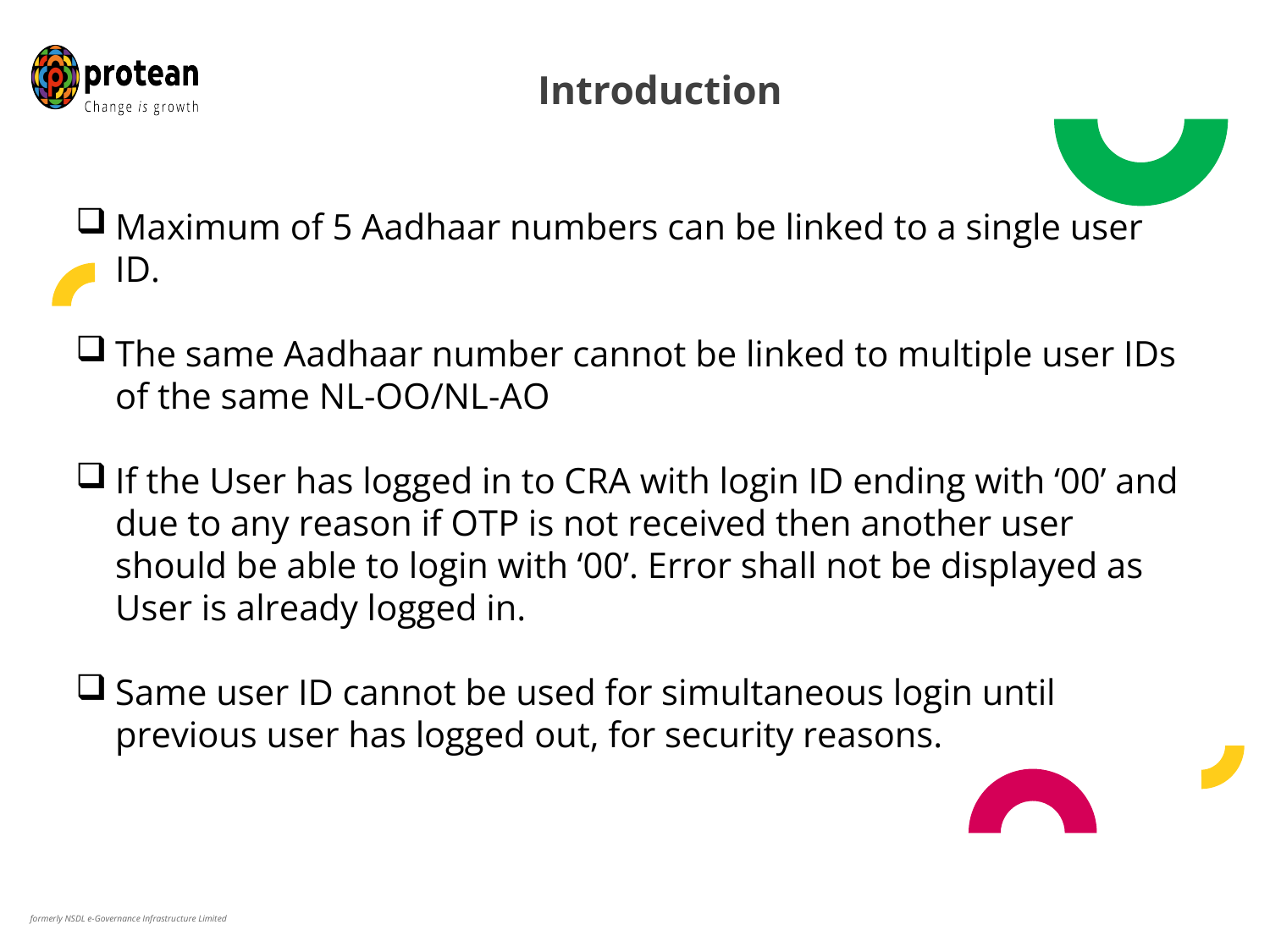

Introduction
Maximum of 5 Aadhaar numbers can be linked to a single user ID.

The same Aadhaar number cannot be linked to multiple user IDs of the same NL-OO/NL-AO

If the User has logged in to CRA with login ID ending with ‘00’ and due to any reason if OTP is not received then another user should be able to login with ‘00’. Error shall not be displayed as User is already logged in.

Same user ID cannot be used for simultaneous login until previous user has logged out, for security reasons.